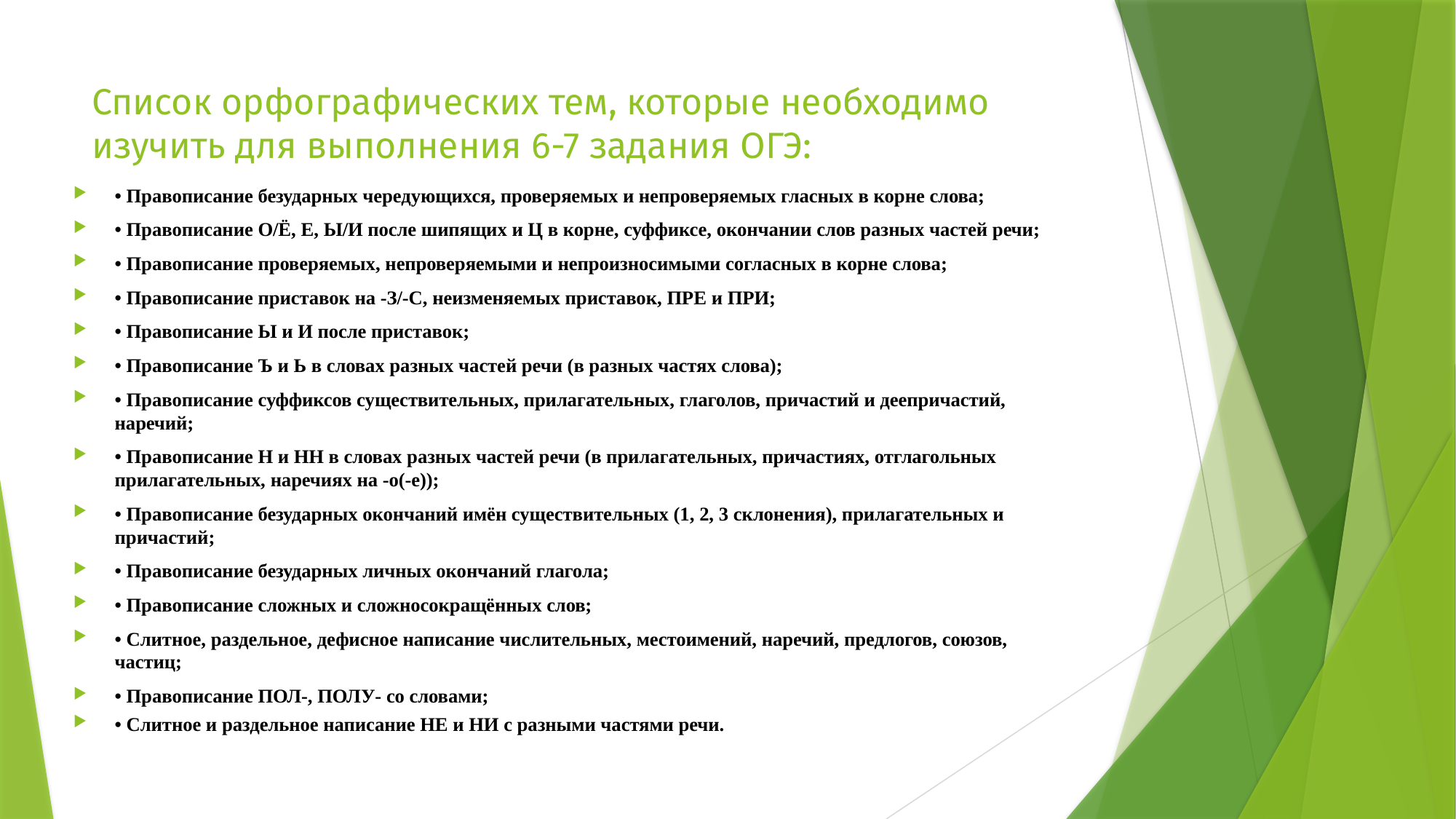

# Список орфографических тем, которые необходимо изучить для выполнения 6-7 задания ОГЭ:
• Правописание безударных чередующихся, проверяемых и непроверяемых гласных в корне слова;
• Правописание О/Ё, Е, Ы/И после шипящих и Ц в корне, суффиксе, окончании слов разных частей речи;
• Правописание проверяемых, непроверяемыми и непроизносимыми согласных в корне слова;
• Правописание приставок на -З/-С, неизменяемых приставок, ПРЕ и ПРИ;
• Правописание Ы и И после приставок;
• Правописание Ъ и Ь в словах разных частей речи (в разных частях слова);
• Правописание суффиксов существительных, прилагательных, глаголов, причастий и деепричастий, наречий;
• Правописание Н и НН в словах разных частей речи (в прилагательных, причастиях, отглагольных прилагательных, наречиях на -о(-е));
• Правописание безударных окончаний имён существительных (1, 2, 3 склонения), прилагательных и причастий;
• Правописание безударных личных окончаний глагола;
• Правописание сложных и сложносокращённых слов;
• Слитное, раздельное, дефисное написание числительных, местоимений, наречий, предлогов, союзов, частиц;
• Правописание ПОЛ-, ПОЛУ- со словами;
• Слитное и раздельное написание НЕ и НИ с разными частями речи.